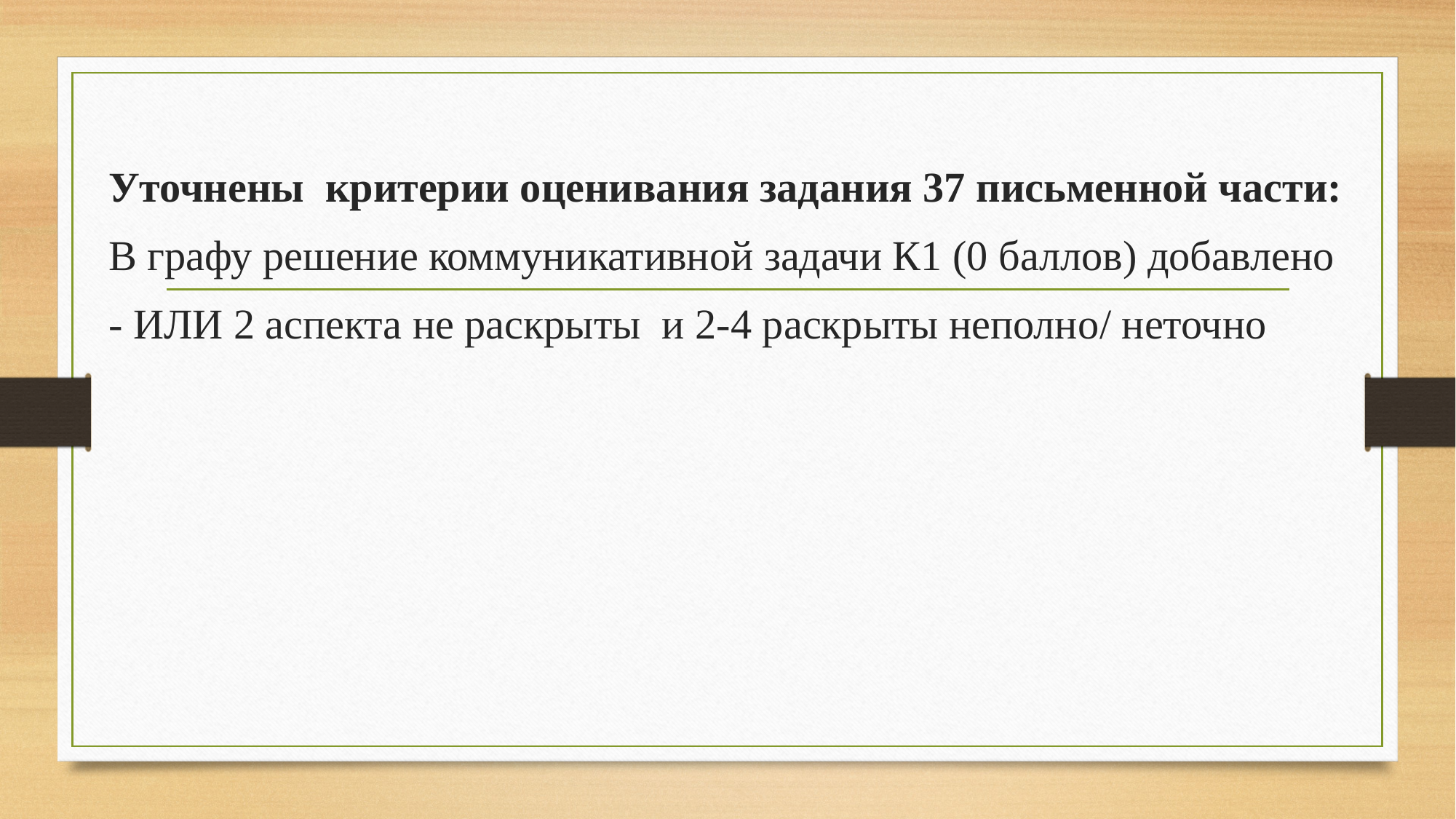

Уточнены  критерии оценивания задания 37 письменной части:
В графу решение коммуникативной задачи К1 (0 баллов) добавлено
- ИЛИ 2 аспекта не раскрыты  и 2-4 раскрыты неполно/ неточно